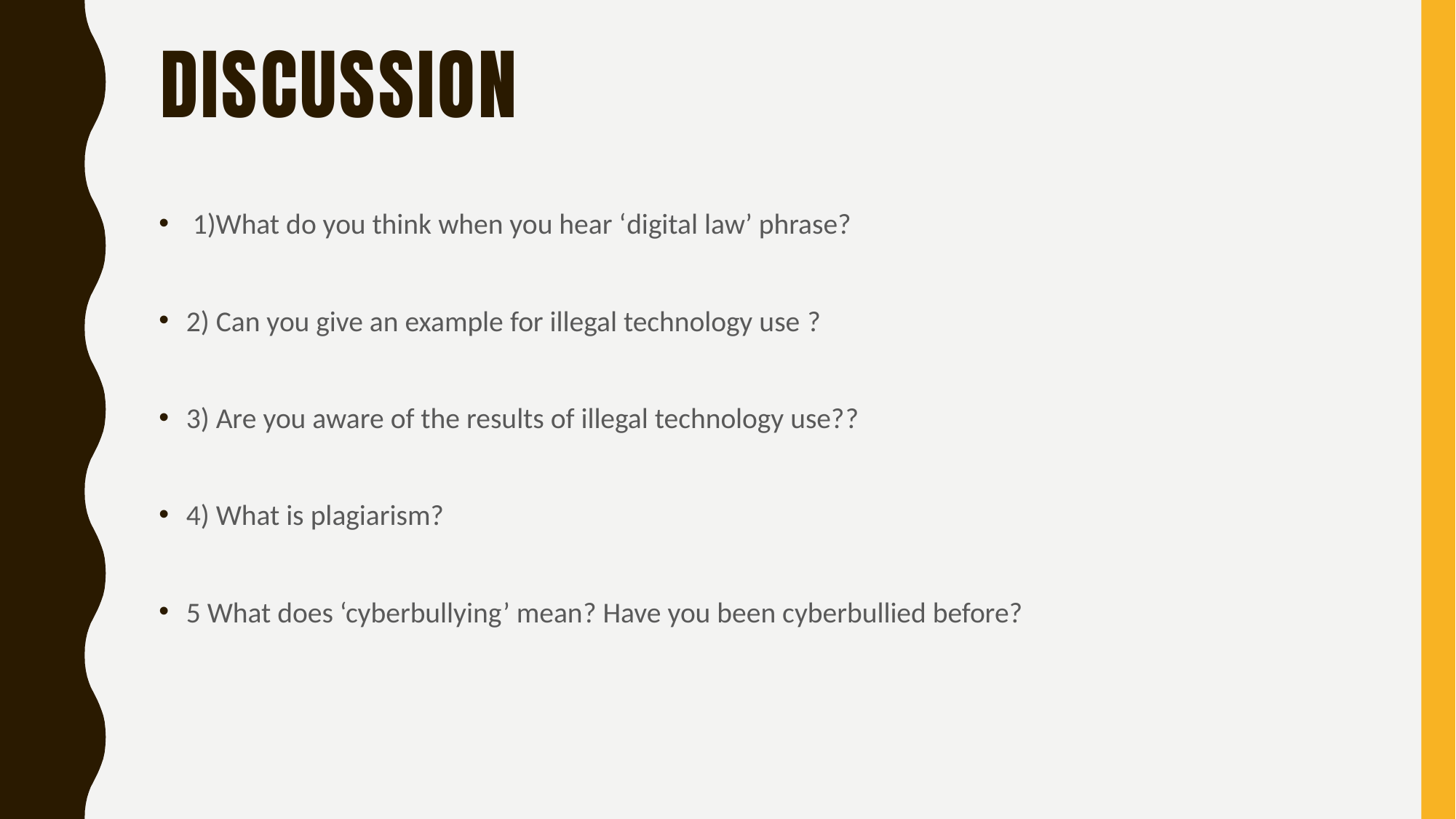

# dIscussIon
 1)What do you think when you hear ‘digital law’ phrase?

2) Can you give an example for illegal technology use ?

3) Are you aware of the results of illegal technology use??

4) What is plagiarism?

5 What does ‘cyberbullying’ mean? Have you been cyberbullied before?